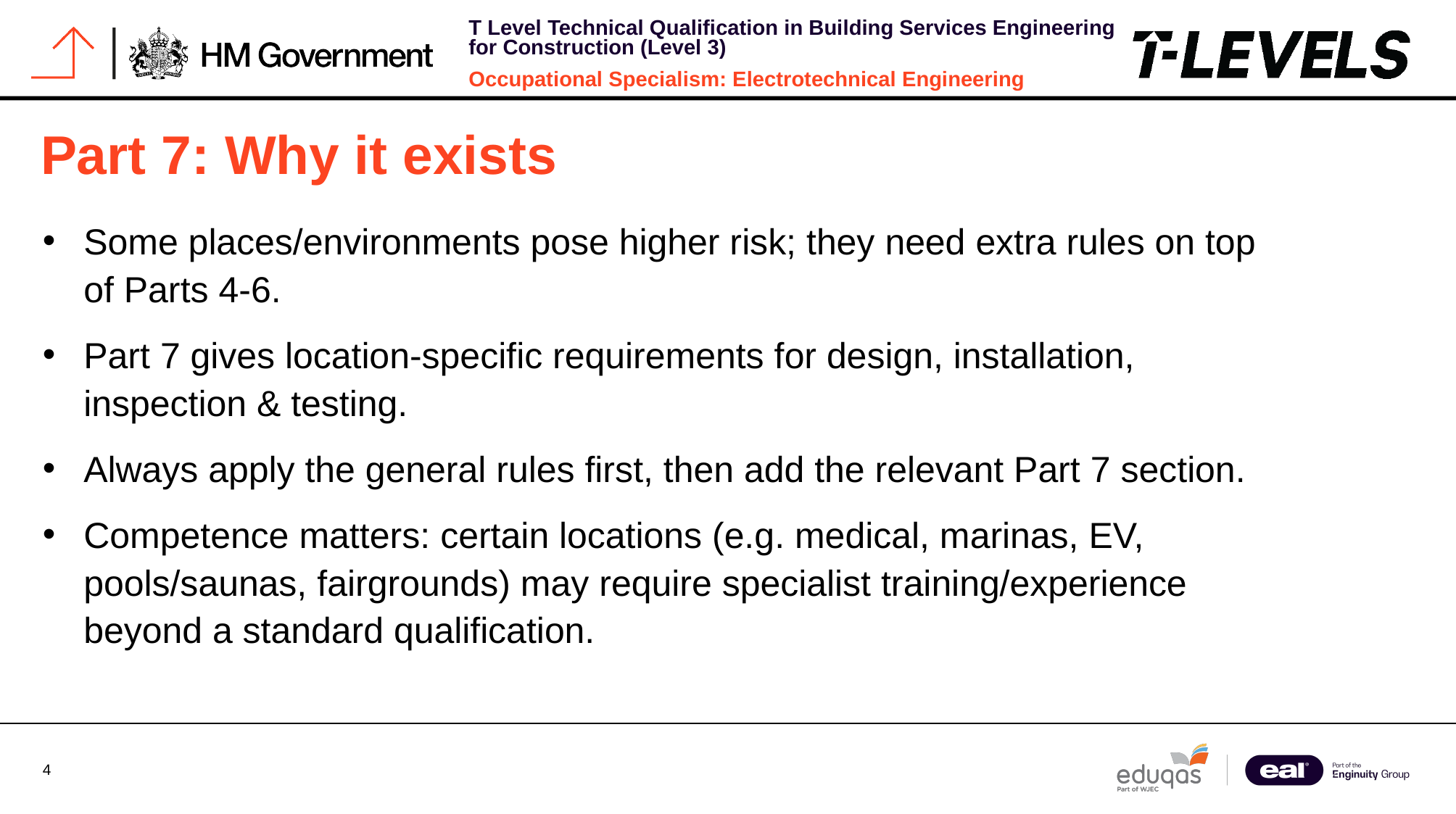

# Part 7: Why it exists
Some places/environments pose higher risk; they need extra rules on top of Parts 4-6.
Part 7 gives location-specific requirements for design, installation, inspection & testing.
Always apply the general rules first, then add the relevant Part 7 section.
Competence matters: certain locations (e.g. medical, marinas, EV, pools/saunas, fairgrounds) may require specialist training/experience beyond a standard qualification.